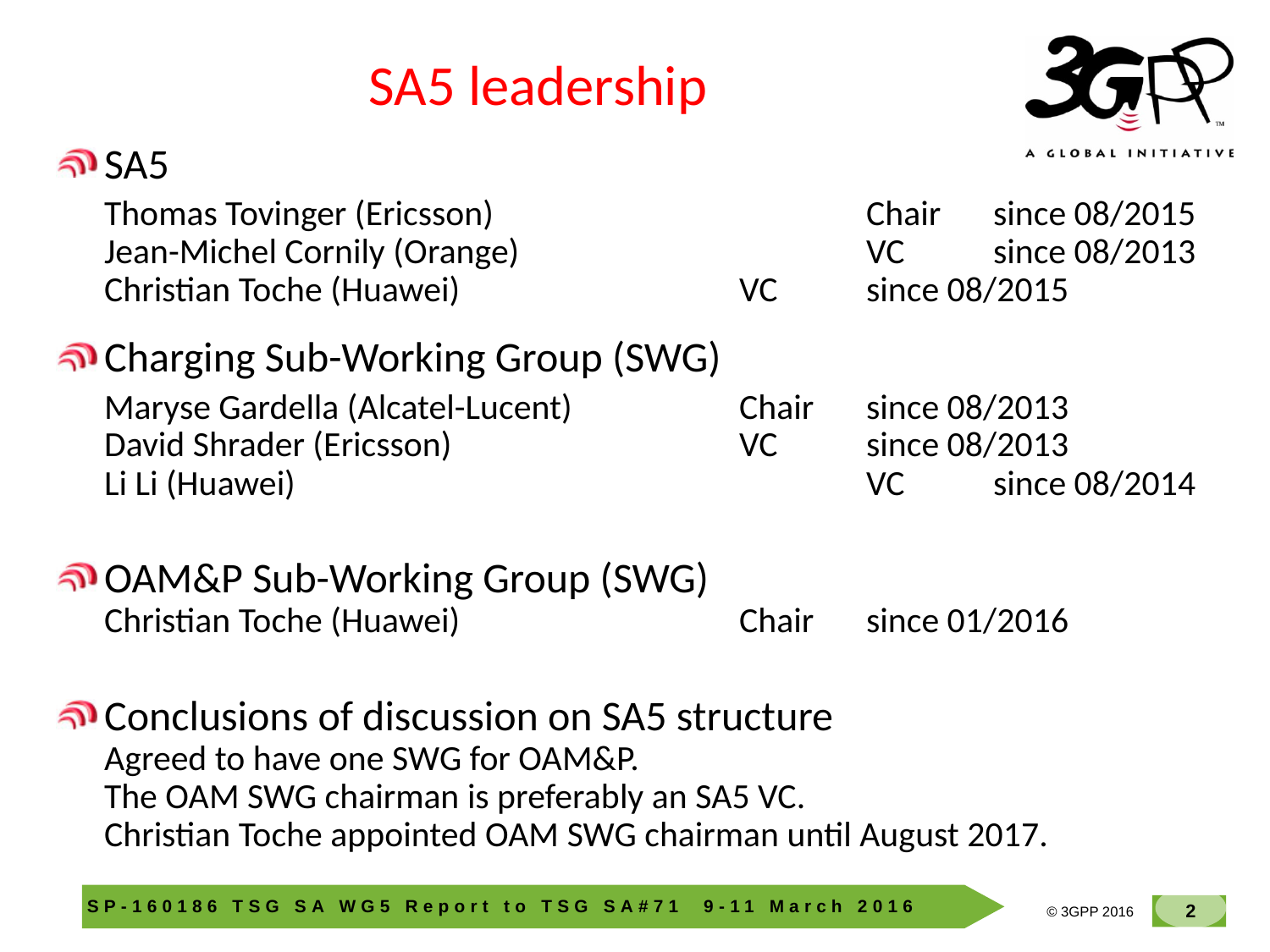

# SA5 leadership
SA5
	Thomas Tovinger (Ericsson) 			Chair 	since 08/2015
Jean-Michel Cornily (Orange) 			VC 	since 08/2013
Christian Toche (Huawei) 			VC 	since 08/2015

Charging Sub-Working Group (SWG)
	Maryse Gardella (Alcatel-Lucent)		Chair	since 08/2013
David Shrader (Ericsson)			VC	since 08/2013
Li Li (Huawei)					VC	since 08/2014

OAM&P Sub-Working Group (SWG)
Christian Toche (Huawei) 			Chair 	since 01/2016
Conclusions of discussion on SA5 structure
Agreed to have one SWG for OAM&P.
The OAM SWG chairman is preferably an SA5 VC.
Christian Toche appointed OAM SWG chairman until August 2017.